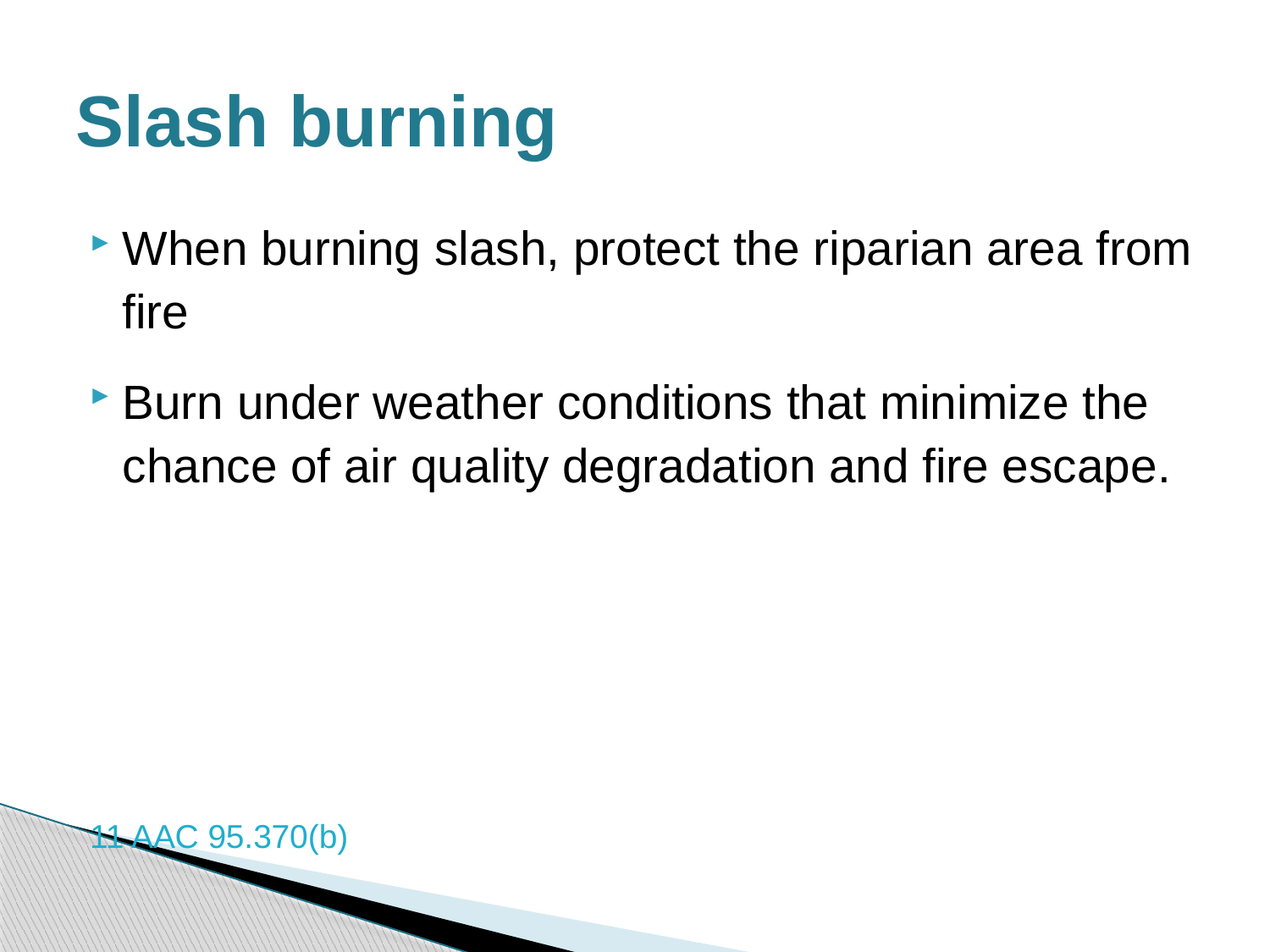

# Slash burning
When burning slash, protect the riparian area from fire
Burn under weather conditions that minimize the chance of air quality degradation and fire escape.

						11 AAC 95.370(b)